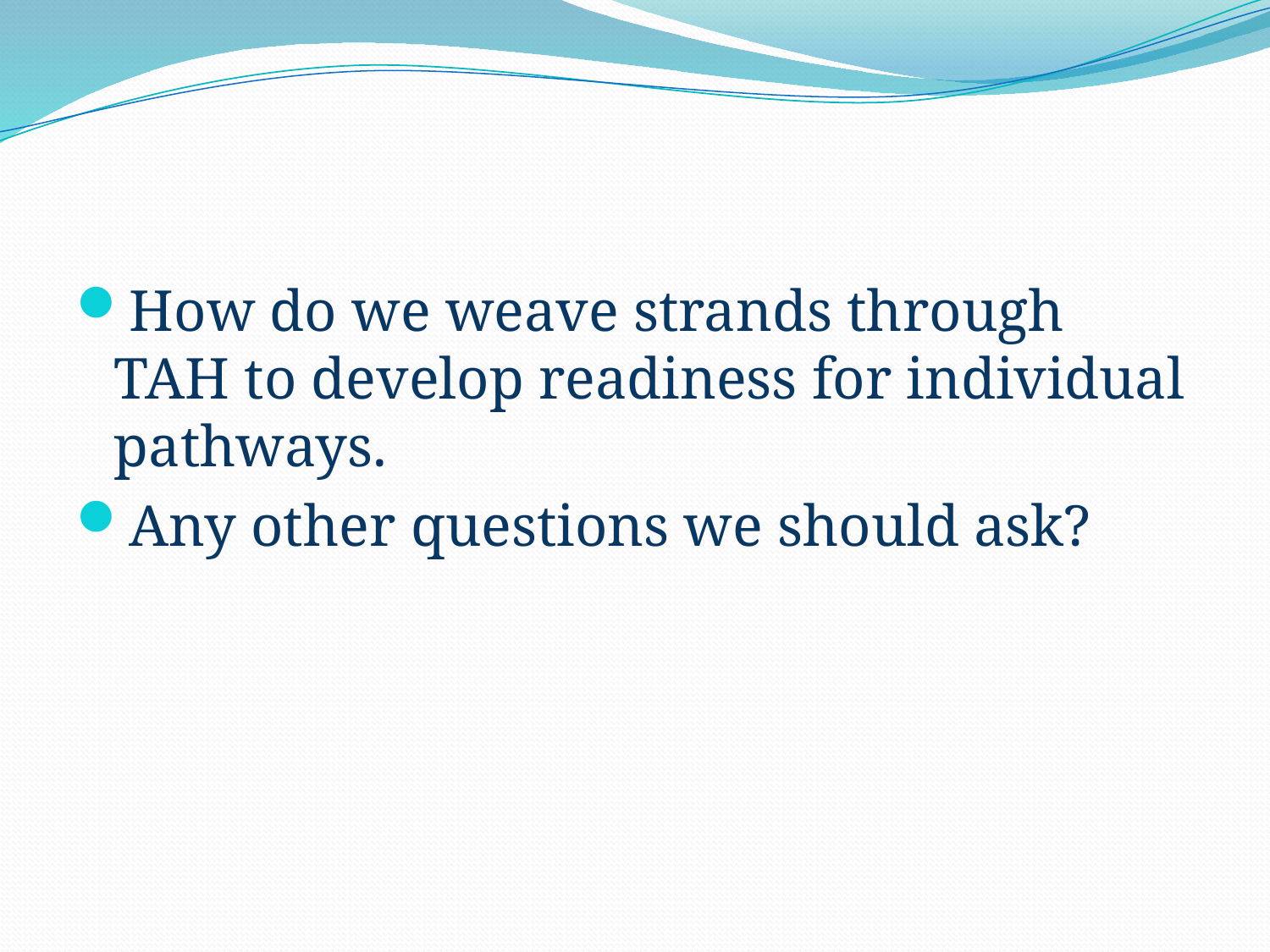

How do we weave strands through TAH to develop readiness for individual pathways.
Any other questions we should ask?